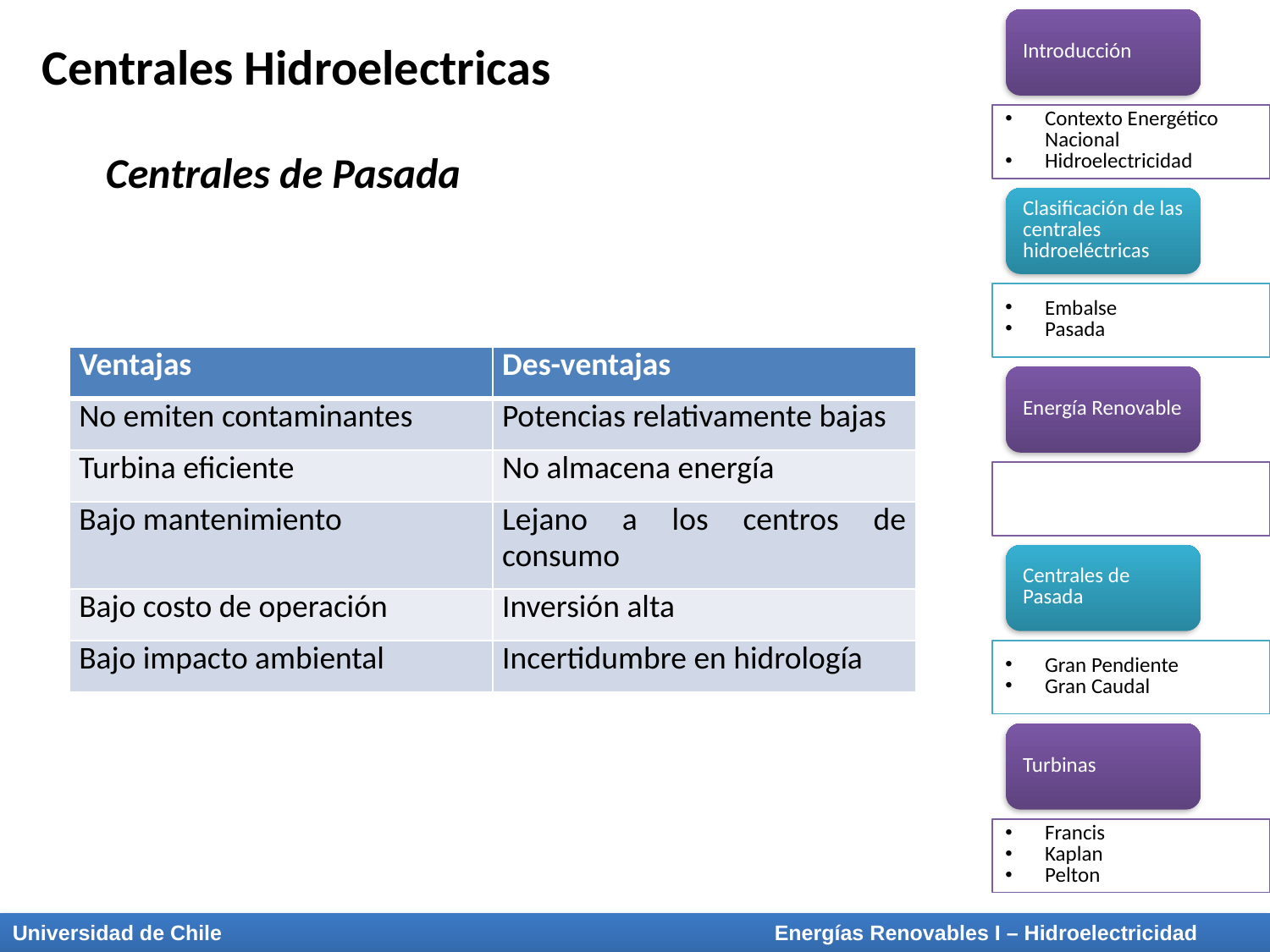

Introducción
Clasificación de las centrales hidroeléctricas
Energía Renovable
Turbinas
Embalse
Pasada
Centrales de Pasada
Gran Pendiente
Gran Caudal
Contexto Energético Nacional
Hidroelectricidad
Francis
Kaplan
Pelton
Centrales Hidroelectricas

Centrales de Pasada

| Ventajas | Des-ventajas |
| --- | --- |
| No emiten contaminantes | Potencias relativamente bajas |
| Turbina eficiente | No almacena energía |
| Bajo mantenimiento | Lejano a los centros de consumo |
| Bajo costo de operación | Inversión alta |
| Bajo impacto ambiental | Incertidumbre en hidrología |
Universidad de Chile				         	Energías Renovables I – Hidroelectricidad